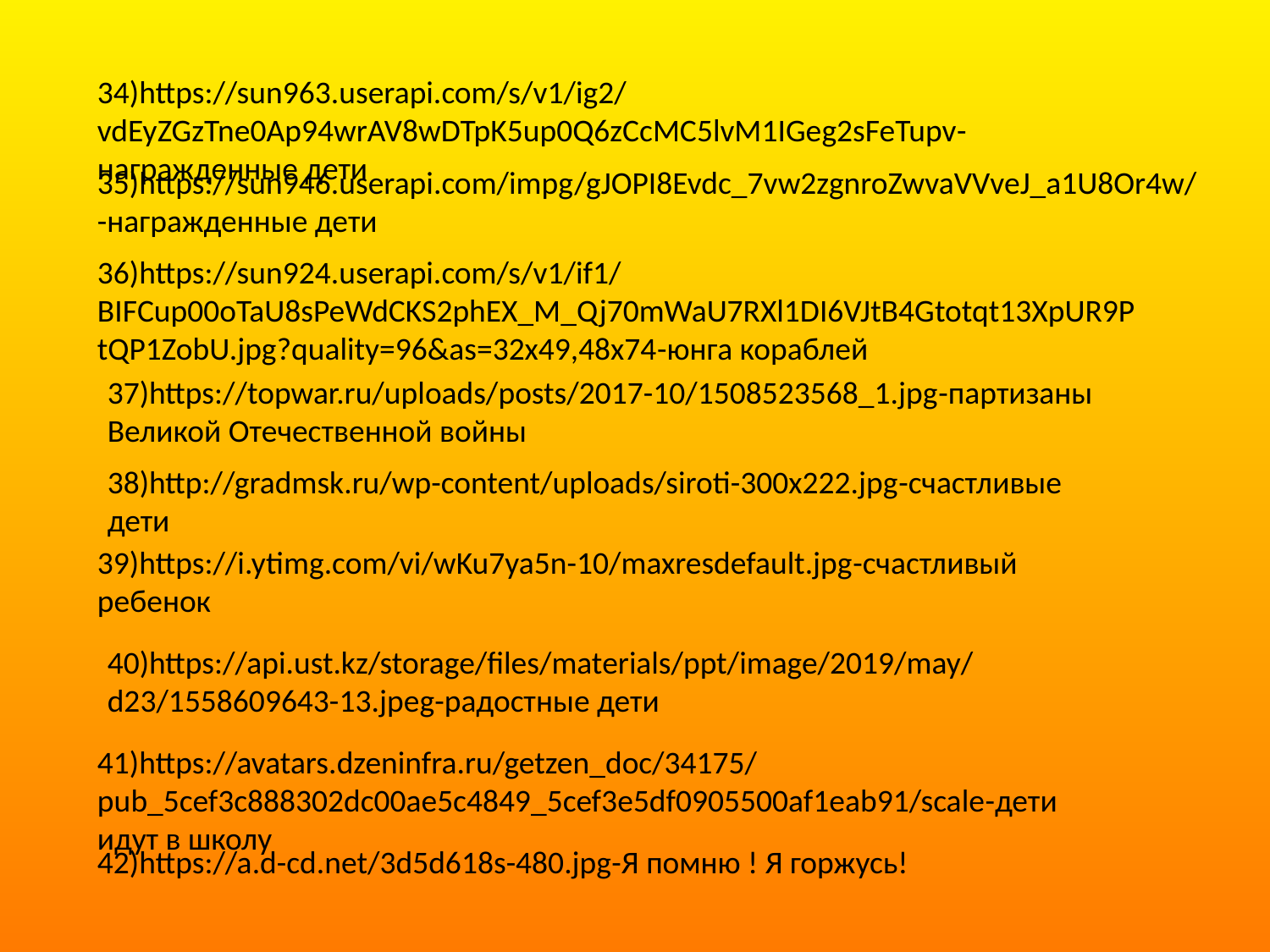

34)https://sun963.userapi.com/s/v1/ig2/vdEyZGzTne0Ap94wrAV8wDTpK5up0Q6zCcMC5lvM1IGeg2sFeTupv-награжденные дети
35)https://sun946.userapi.com/impg/gJOPI8Evdc_7vw2zgnroZwvaVVveJ_a1U8Or4w/ -награжденные дети
36)https://sun924.userapi.com/s/v1/if1/BIFCup00oTaU8sPeWdCKS2phEX_M_Qj70mWaU7RXl1DI6VJtB4Gtotqt13XpUR9PtQP1ZobU.jpg?quality=96&as=32x49,48x74-юнга кораблей
37)https://topwar.ru/uploads/posts/2017-10/1508523568_1.jpg-партизаны Великой Отечественной войны
38)http://gradmsk.ru/wp-content/uploads/siroti-300x222.jpg-счастливые дети
39)https://i.ytimg.com/vi/wKu7ya5n-10/maxresdefault.jpg-счастливый ребенок
40)https://api.ust.kz/storage/files/materials/ppt/image/2019/may/d23/1558609643-13.jpeg-радостные дети
41)https://avatars.dzeninfra.ru/getzen_doc/34175/pub_5cef3c888302dc00ae5c4849_5cef3e5df0905500af1eab91/scale-дети идут в школу
42)https://a.d-cd.net/3d5d618s-480.jpg-Я помню ! Я горжусь!